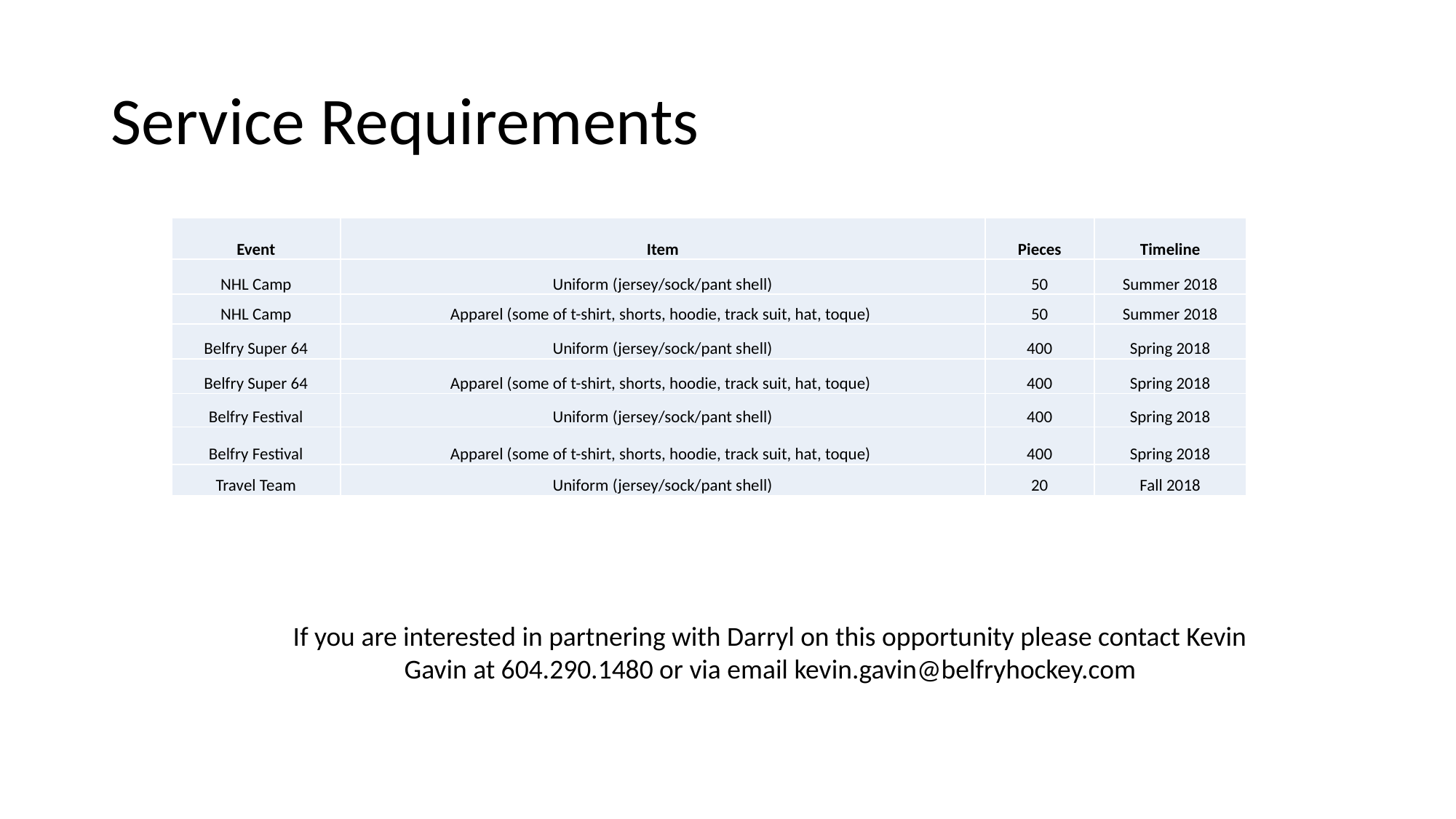

# Service Requirements

| Event | Item | Pieces | Timeline |
| --- | --- | --- | --- |
| NHL Camp | Uniform (jersey/sock/pant shell) | 50 | Summer 2018 |
| NHL Camp | Apparel (some of t-shirt, shorts, hoodie, track suit, hat, toque) | 50 | Summer 2018 |
| Belfry Super 64 | Uniform (jersey/sock/pant shell) | 400 | Spring 2018 |
| Belfry Super 64 | Apparel (some of t-shirt, shorts, hoodie, track suit, hat, toque) | 400 | Spring 2018 |
| Belfry Festival | Uniform (jersey/sock/pant shell) | 400 | Spring 2018 |
| Belfry Festival | Apparel (some of t-shirt, shorts, hoodie, track suit, hat, toque) | 400 | Spring 2018 |
| Travel Team | Uniform (jersey/sock/pant shell) | 20 | Fall 2018 |
If you are interested in partnering with Darryl on this opportunity please contact Kevin Gavin at 604.290.1480 or via email kevin.gavin@belfryhockey.com